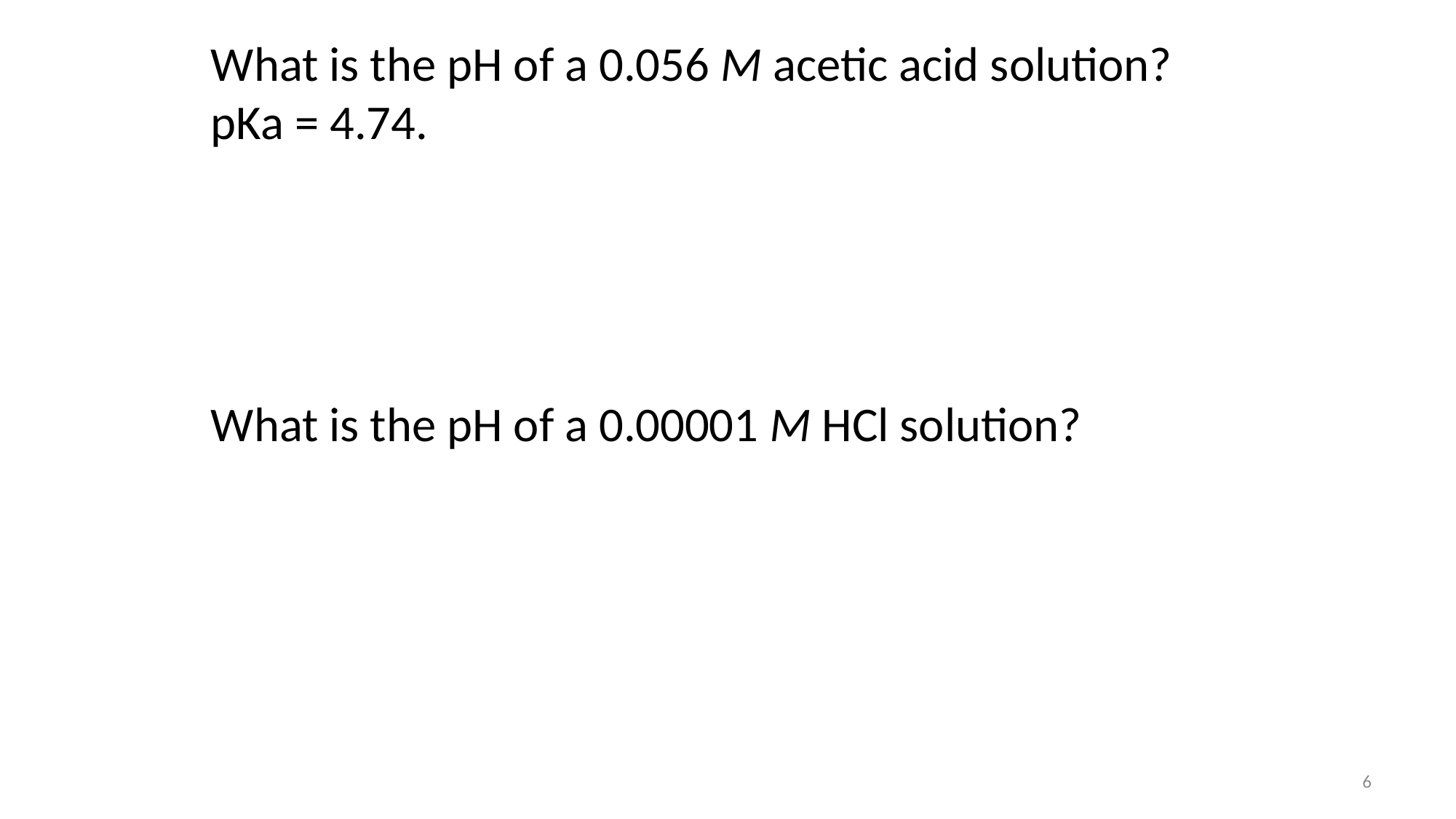

What is the pH of a 0.056 M acetic acid solution? pKa = 4.74.
What is the pH of a 0.00001 M HCl solution?
6